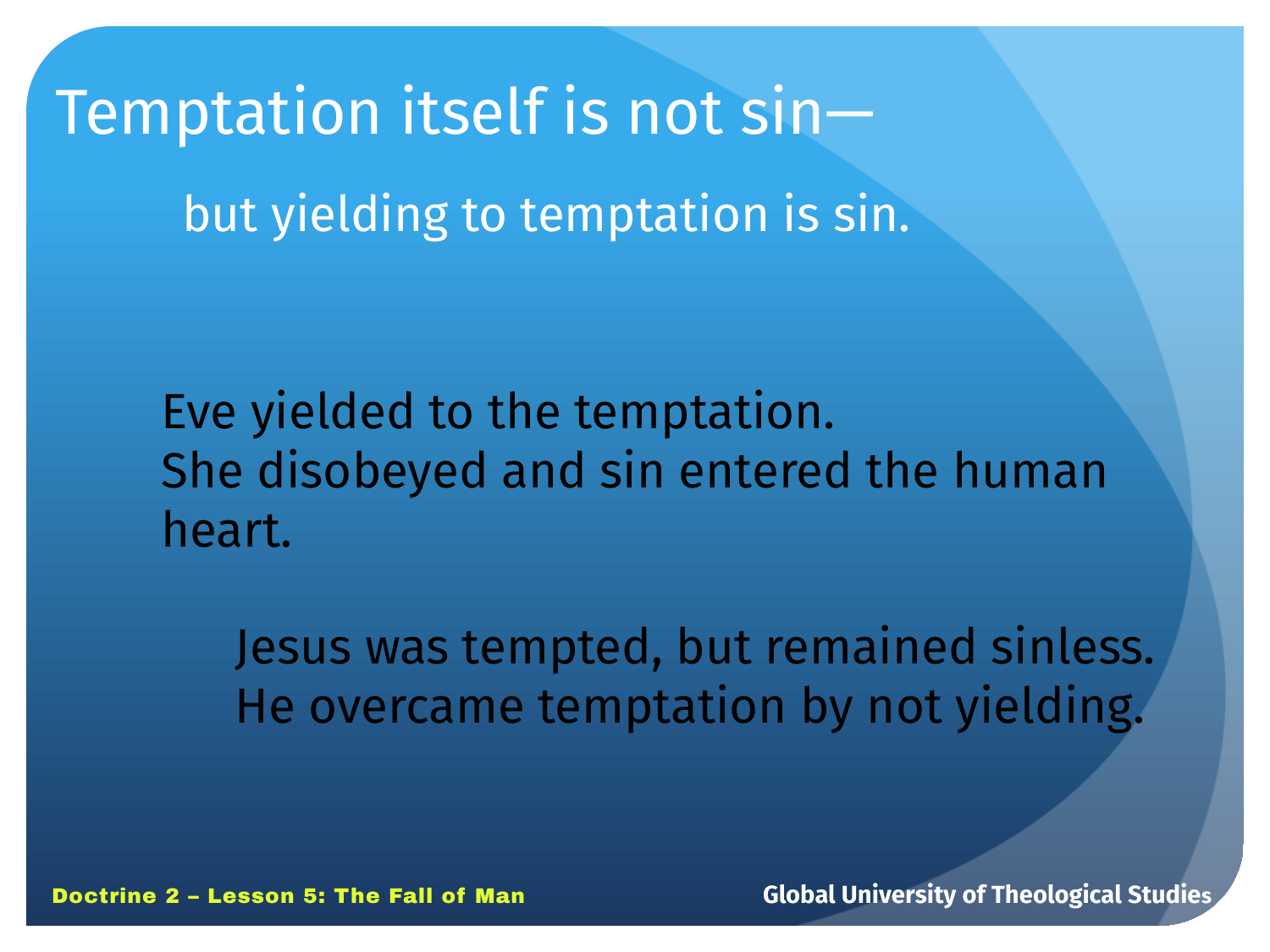

Temptation itself is not sin—
	but yielding to temptation is sin.
Eve yielded to the temptation.
She disobeyed and sin entered the human heart.
Jesus was tempted, but remained sinless.
He overcame temptation by not yielding.
Doctrine 2 – Lesson 5: The Fall of Man                               Global University of Theological Studies